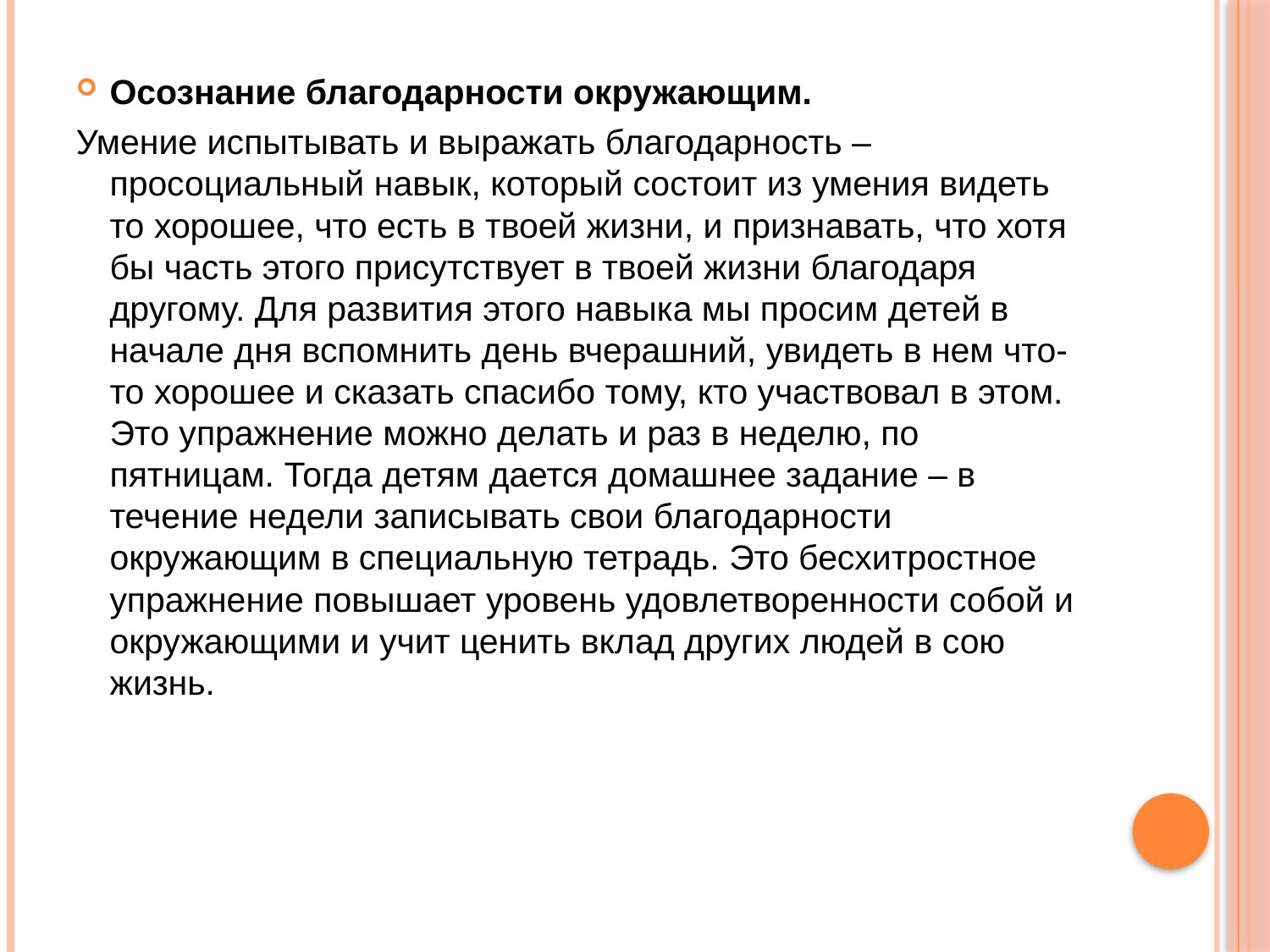

Осознание благодарности окружающим.
Умение испытывать и выражать благодарность – просоциальный навык, который состоит из умения видеть то хорошее, что есть в твоей жизни, и признавать, что хотя бы часть этого присутствует в твоей жизни благодаря другому. Для развития этого навыка мы просим детей в начале дня вспомнить день вчерашний, увидеть в нем что-то хорошее и сказать спасибо тому, кто участвовал в этом. Это упражнение можно делать и раз в неделю, по пятницам. Тогда детям дается домашнее задание – в течение недели записывать свои благодарности окружающим в специальную тетрадь. Это бесхитростное упражнение повышает уровень удовлетворенности собой и окружающими и учит ценить вклад других людей в сою жизнь.